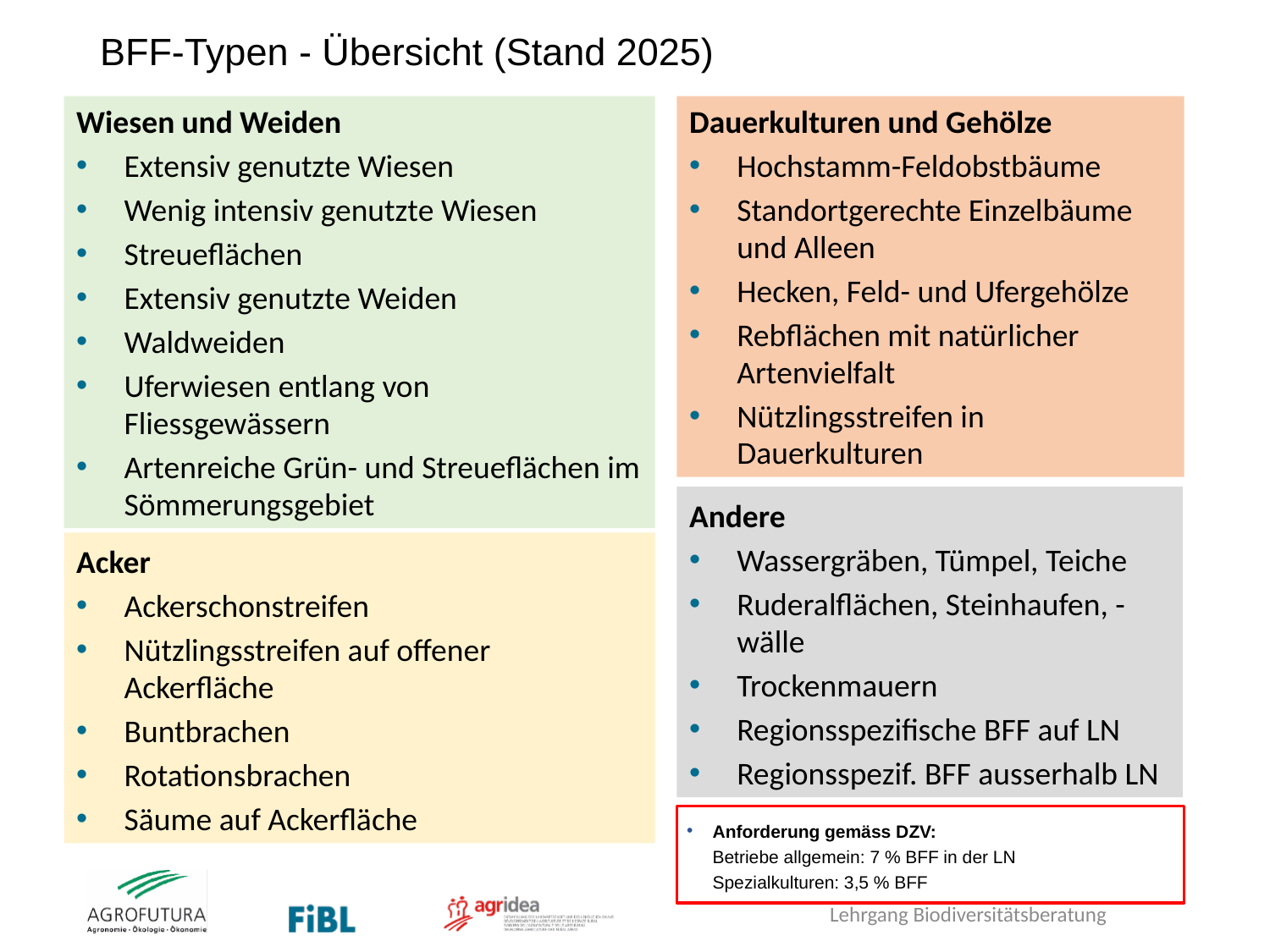

# BFF-Typen - Übersicht (Stand 2025)
Wiesen und Weiden
Extensiv genutzte Wiesen
Wenig intensiv genutzte Wiesen
Streueflächen
Extensiv genutzte Weiden
Waldweiden
Uferwiesen entlang von Fliessgewässern
Artenreiche Grün- und Streueflächen im Sömmerungsgebiet
Dauerkulturen und Gehölze
Hochstamm-Feldobstbäume
Standortgerechte Einzelbäume und Alleen
Hecken, Feld- und Ufergehölze
Rebflächen mit natürlicher Artenvielfalt
Nützlingsstreifen in Dauerkulturen
Andere
Wassergräben, Tümpel, Teiche
Ruderalflächen, Steinhaufen, -wälle
Trockenmauern
Regionsspezifische BFF auf LN
Regionsspezif. BFF ausserhalb LN
Acker
Ackerschonstreifen
Nützlingsstreifen auf offener Ackerfläche
Buntbrachen
Rotationsbrachen
Säume auf Ackerfläche
Anforderung gemäss DZV:
Betriebe allgemein: 7 % BFF in der LN
Spezialkulturen: 3,5 % BFF
Lehrgang Biodiversitätsberatung